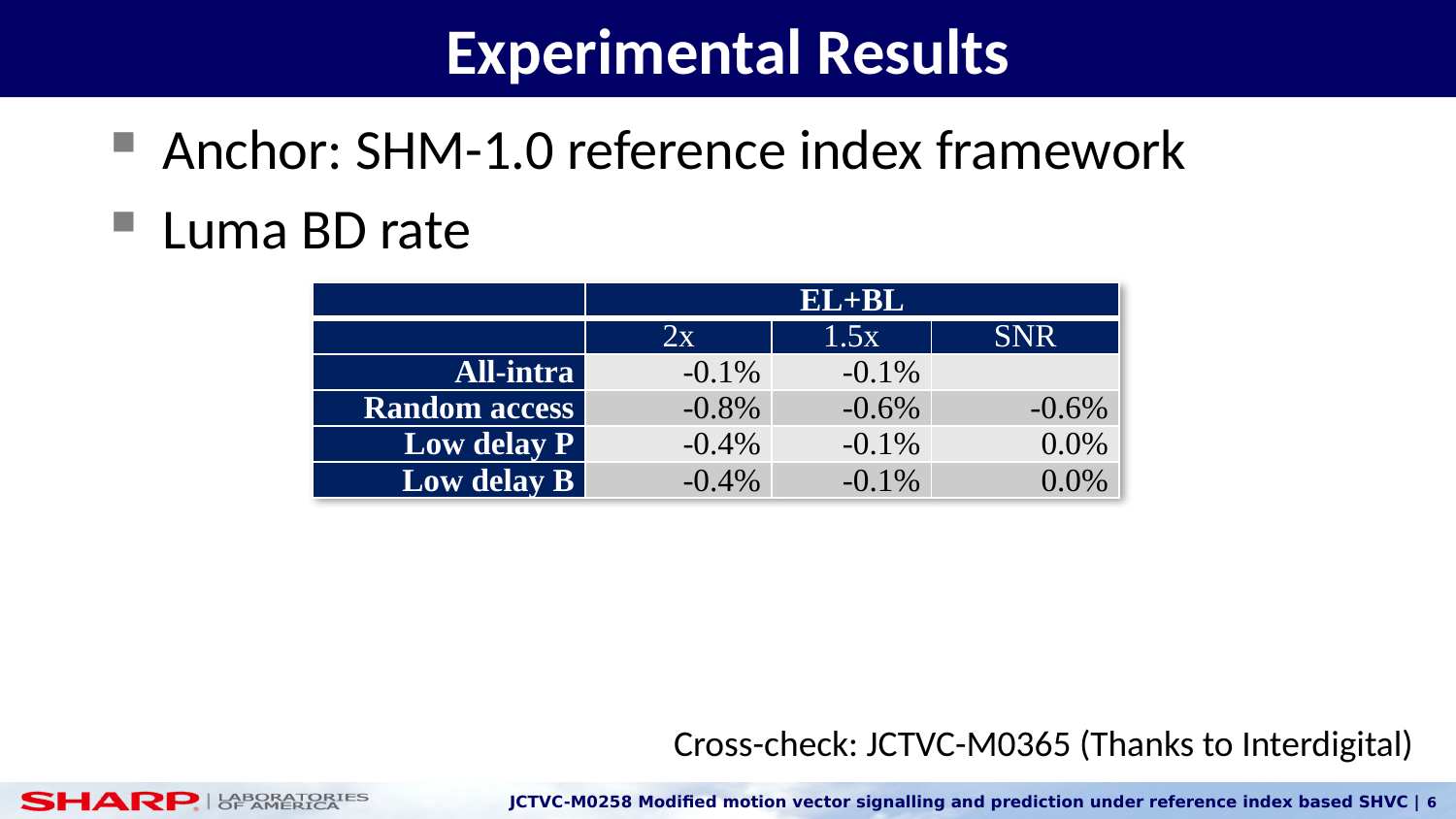

# Experimental Results
Anchor: SHM-1.0 reference index framework
Luma BD rate

|  | EL+BL |  |  |
| --- | --- | --- | --- |
|  | 2x | 1.5x | SNR |
| All-intra | -0.1% | -0.1% |  |
| Random access | -0.8% | -0.6% | -0.6% |
| Low delay P | -0.4% | -0.1% | 0.0% |
| Low delay B | -0.4% | -0.1% | 0.0% |
Cross-check: JCTVC-M0365 (Thanks to Interdigital)